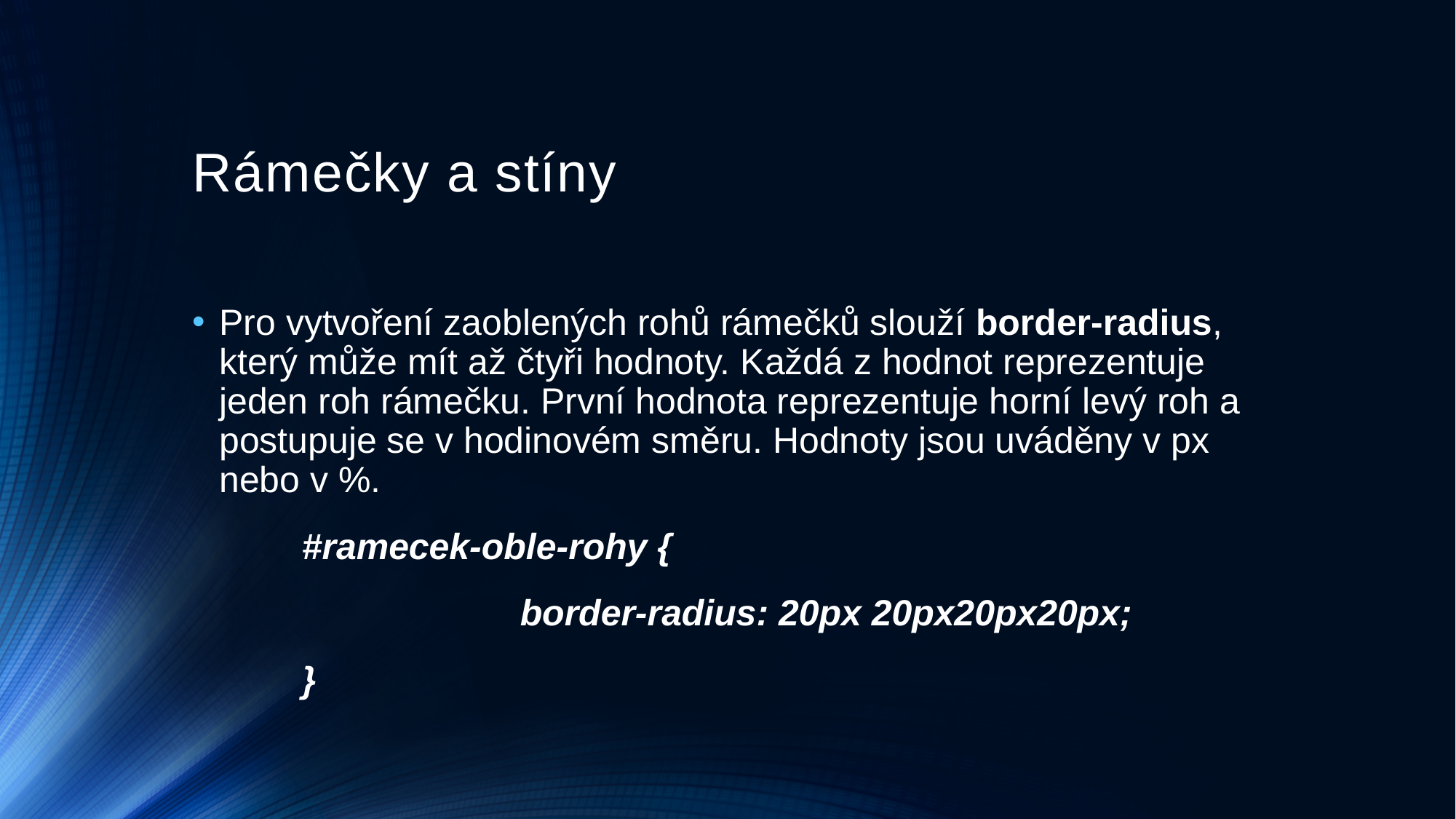

# Rámečky a stíny

Pro vytvoření zaoblených rohů rámečků slouží border-radius, který může mít až čtyři hodnoty. Každá z hodnot reprezentuje jeden roh rámečku. První hodnota reprezentuje horní levý roh a postupuje se v hodinovém směru. Hodnoty jsou uváděny v px nebo v %.
	#ramecek-oble-rohy {
			border-radius: 20px 20px20px20px;
	}